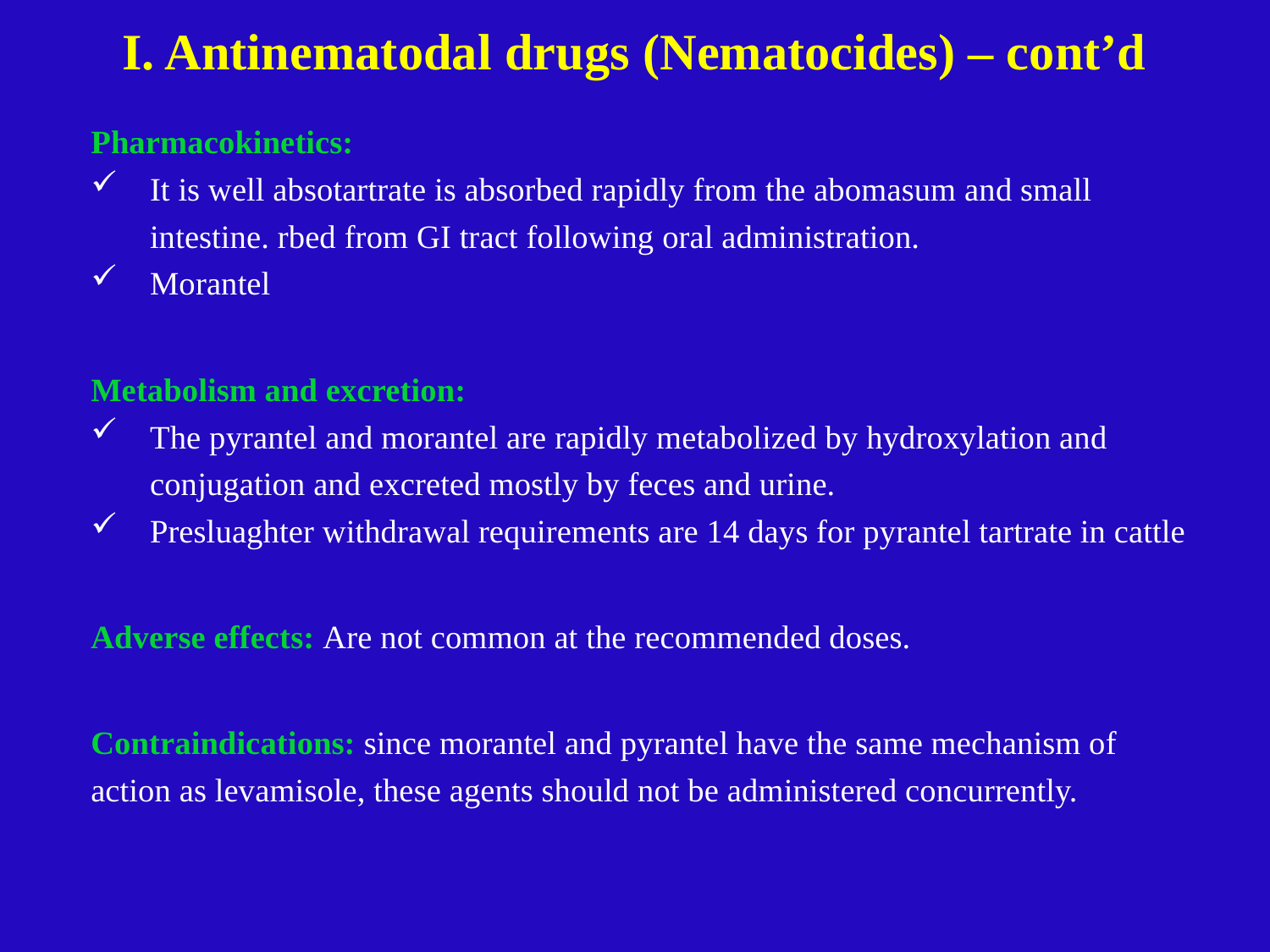

# I. Antinematodal drugs (Nematocides) – cont’d
Pharmacokinetics:
It is well absotartrate is absorbed rapidly from the abomasum and small intestine. rbed from GI tract following oral administration.
Morantel

Metabolism and excretion:
The pyrantel and morantel are rapidly metabolized by hydroxylation and conjugation and excreted mostly by feces and urine.
Presluaghter withdrawal requirements are 14 days for pyrantel tartrate in cattle

Adverse effects: Are not common at the recommended doses.

Contraindications: since morantel and pyrantel have the same mechanism of action as levamisole, these agents should not be administered concurrently.